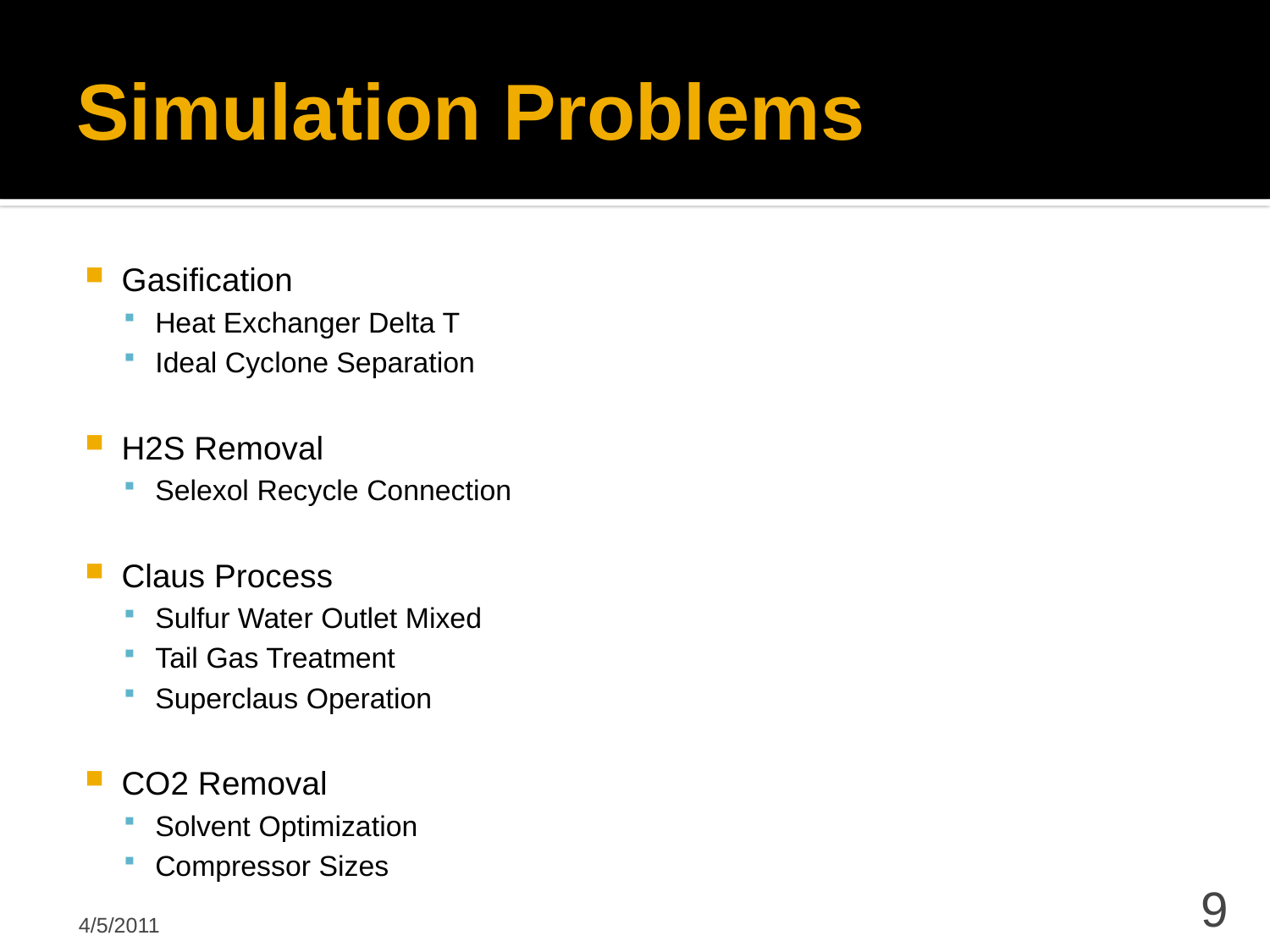

# Simulation Problems
Gasification
Heat Exchanger Delta T
Ideal Cyclone Separation

H2S Removal
Selexol Recycle Connection

Claus Process
Sulfur Water Outlet Mixed
Tail Gas Treatment
Superclaus Operation

CO2 Removal
Solvent Optimization
Compressor Sizes
4/5/2011
9